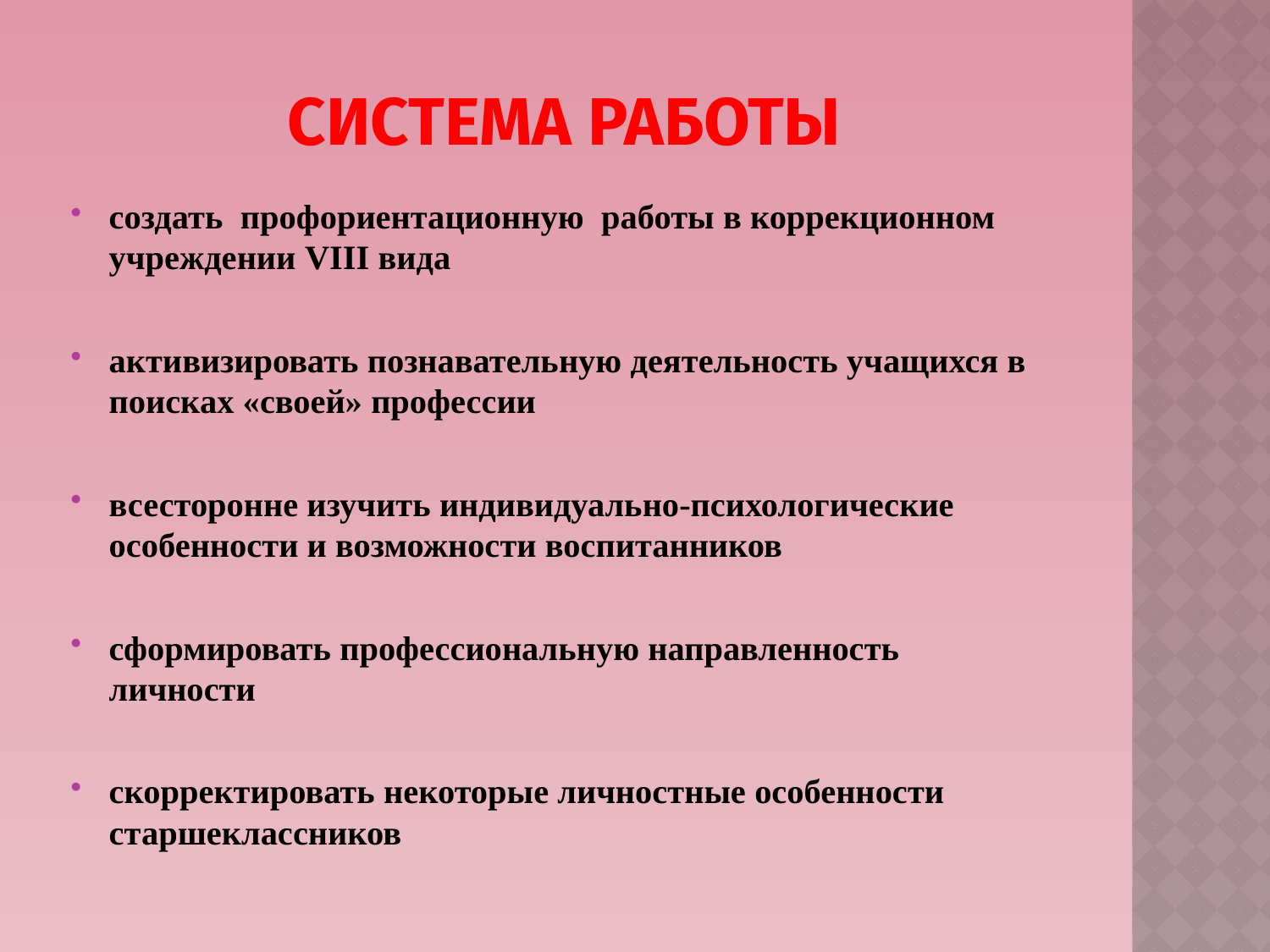

# Система работы
создать  профориентационную  работы в коррекционном учреждении VIII вида

активизировать познавательную деятельность учащихся в поисках «своей» профессии

всесторонне изучить индивидуально-психологические особенности и возможности воспитанников

сформировать профессиональную направленность личности

скорректировать некоторые личностные особенности старшеклассников